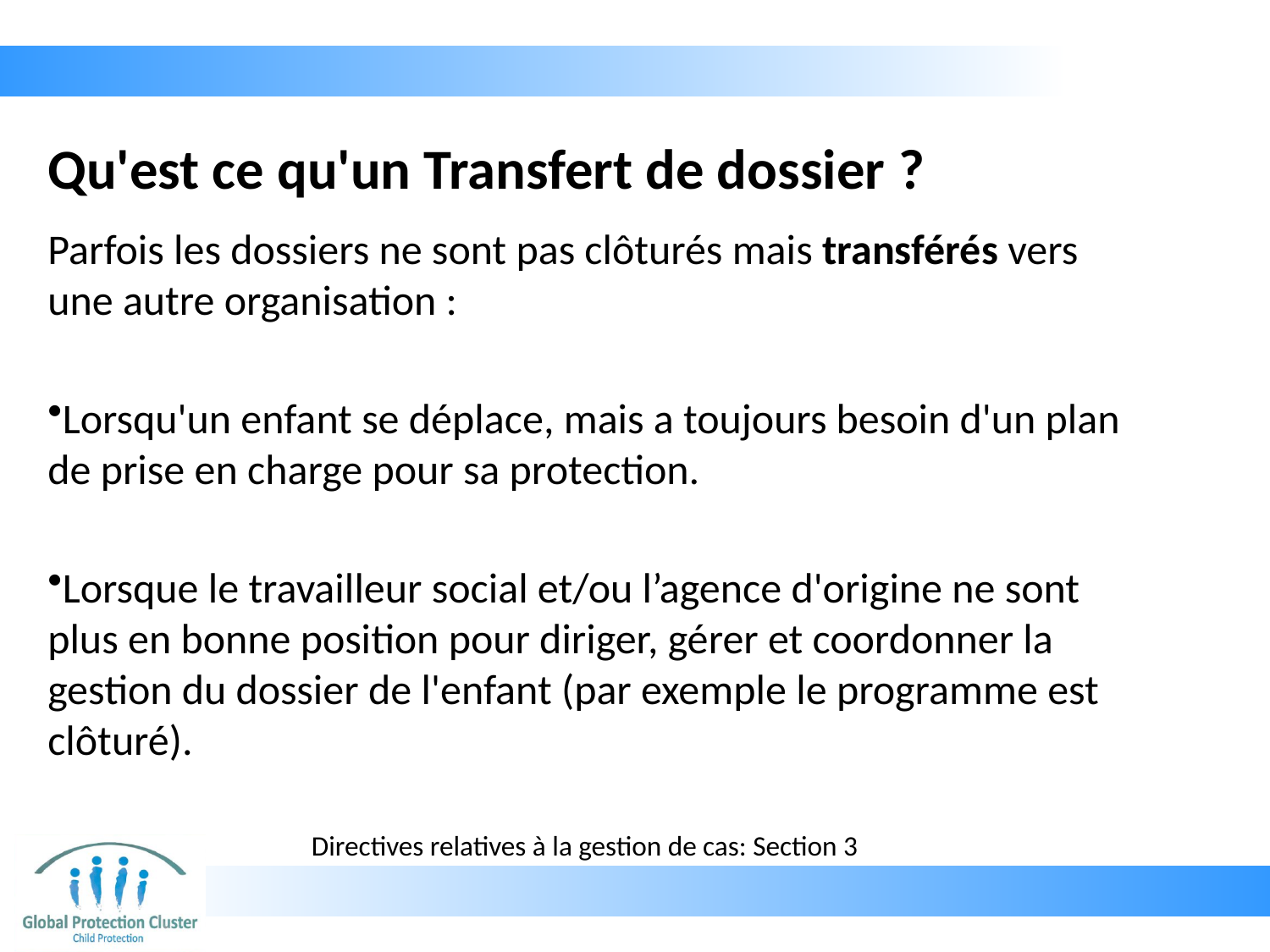

# Qu'est ce qu'un Transfert de dossier ?

Parfois les dossiers ne sont pas clôturés mais transférés vers une autre organisation :

Lorsqu'un enfant se déplace, mais a toujours besoin d'un plan de prise en charge pour sa protection.

Lorsque le travailleur social et/ou l’agence d'origine ne sont plus en bonne position pour diriger, gérer et coordonner la gestion du dossier de l'enfant (par exemple le programme est clôturé).

Directives relatives à la gestion de cas: Section 3